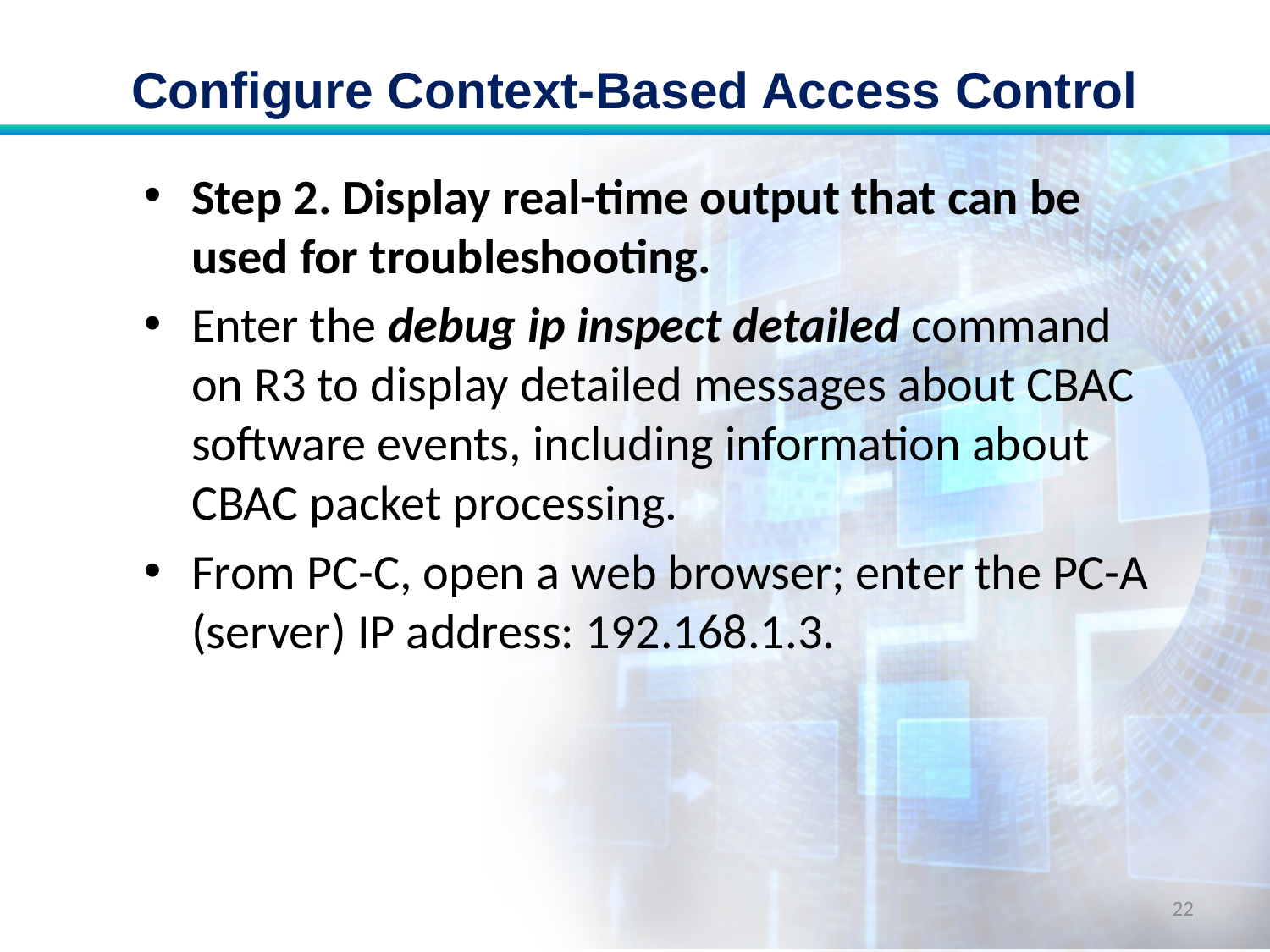

# Configure Context-Based Access Control
Step 2. Display real-time output that can be used for troubleshooting.
Enter the debug ip inspect detailed command on R3 to display detailed messages about CBAC software events, including information about CBAC packet processing.
From PC-C, open a web browser; enter the PC-A (server) IP address: 192.168.1.3.
22